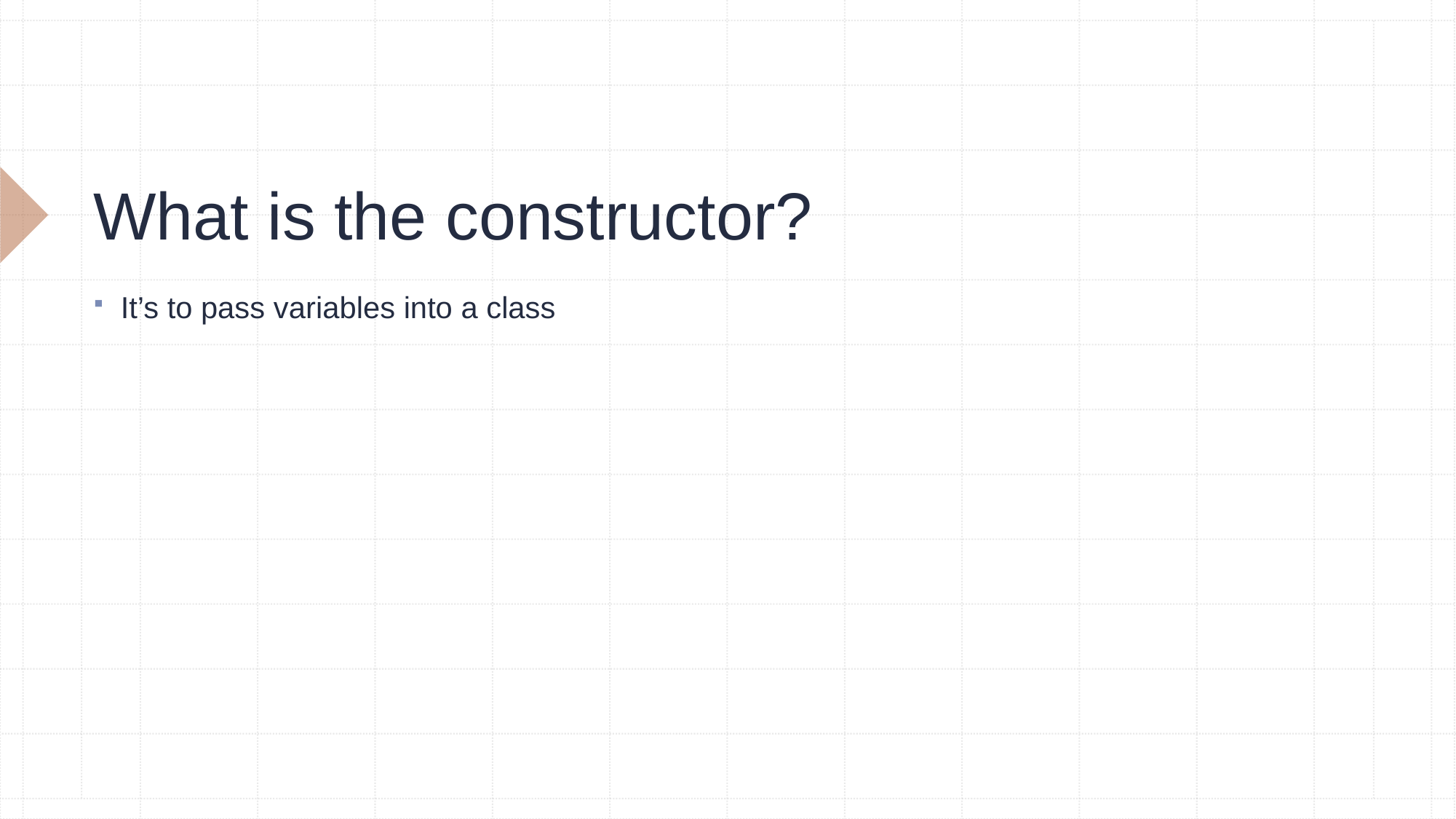

# What is the constructor?
It’s to pass variables into a class